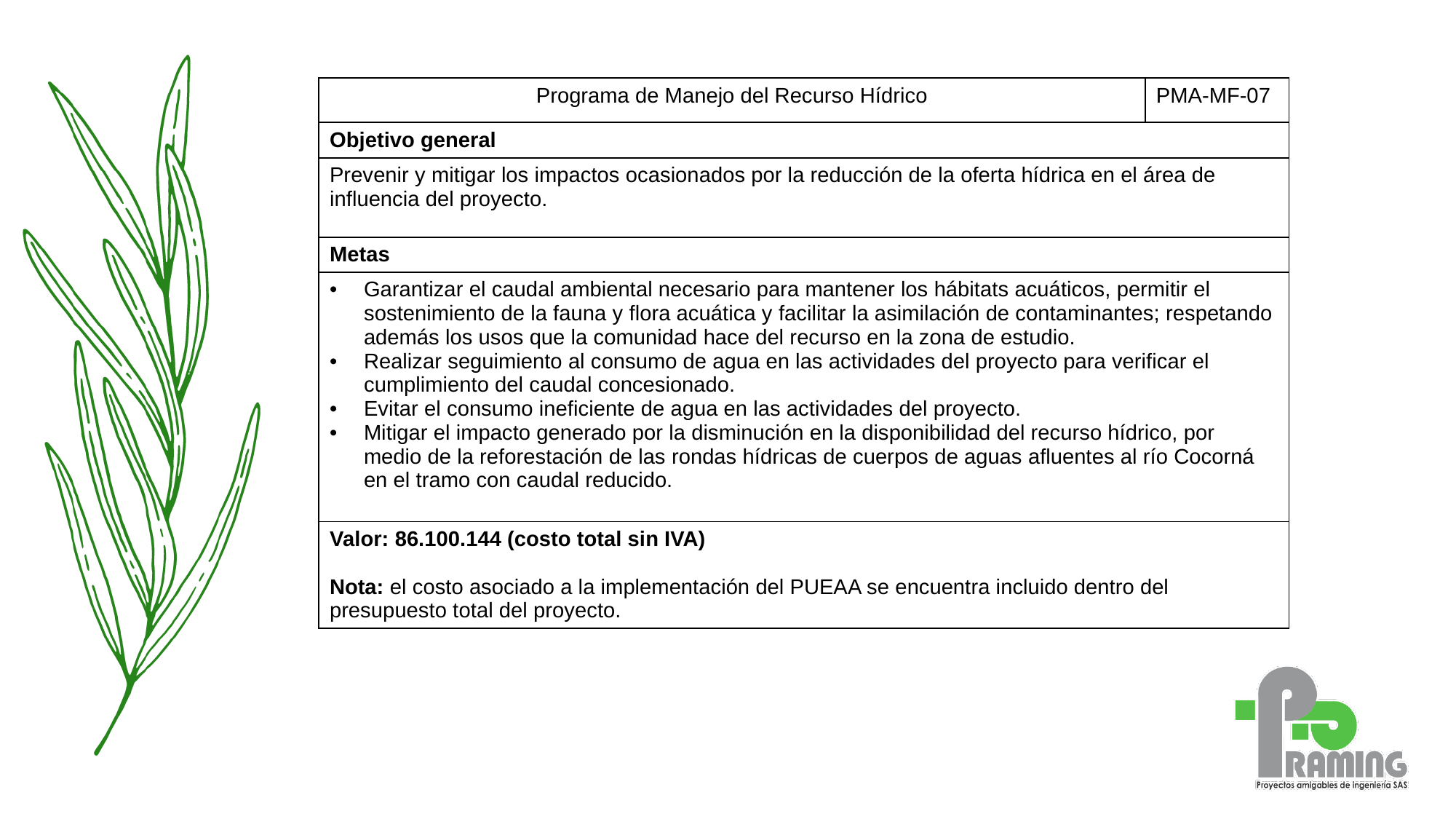

| Programa de Manejo del Recurso Hídrico | PMA-MF-07 |
| --- | --- |
| Objetivo general |  |
| Prevenir y mitigar los impactos ocasionados por la reducción de la oferta hídrica en el área de influencia del proyecto. |  |
| Metas |  |
| Garantizar el caudal ambiental necesario para mantener los hábitats acuáticos, permitir el sostenimiento de la fauna y flora acuática y facilitar la asimilación de contaminantes; respetando además los usos que la comunidad hace del recurso en la zona de estudio. Realizar seguimiento al consumo de agua en las actividades del proyecto para verificar el cumplimiento del caudal concesionado. Evitar el consumo ineficiente de agua en las actividades del proyecto. Mitigar el impacto generado por la disminución en la disponibilidad del recurso hídrico, por medio de la reforestación de las rondas hídricas de cuerpos de aguas afluentes al río Cocorná en el tramo con caudal reducido. |  |
| Valor: 86.100.144 (costo total sin IVA) Nota: el costo asociado a la implementación del PUEAA se encuentra incluido dentro del presupuesto total del proyecto. |  |